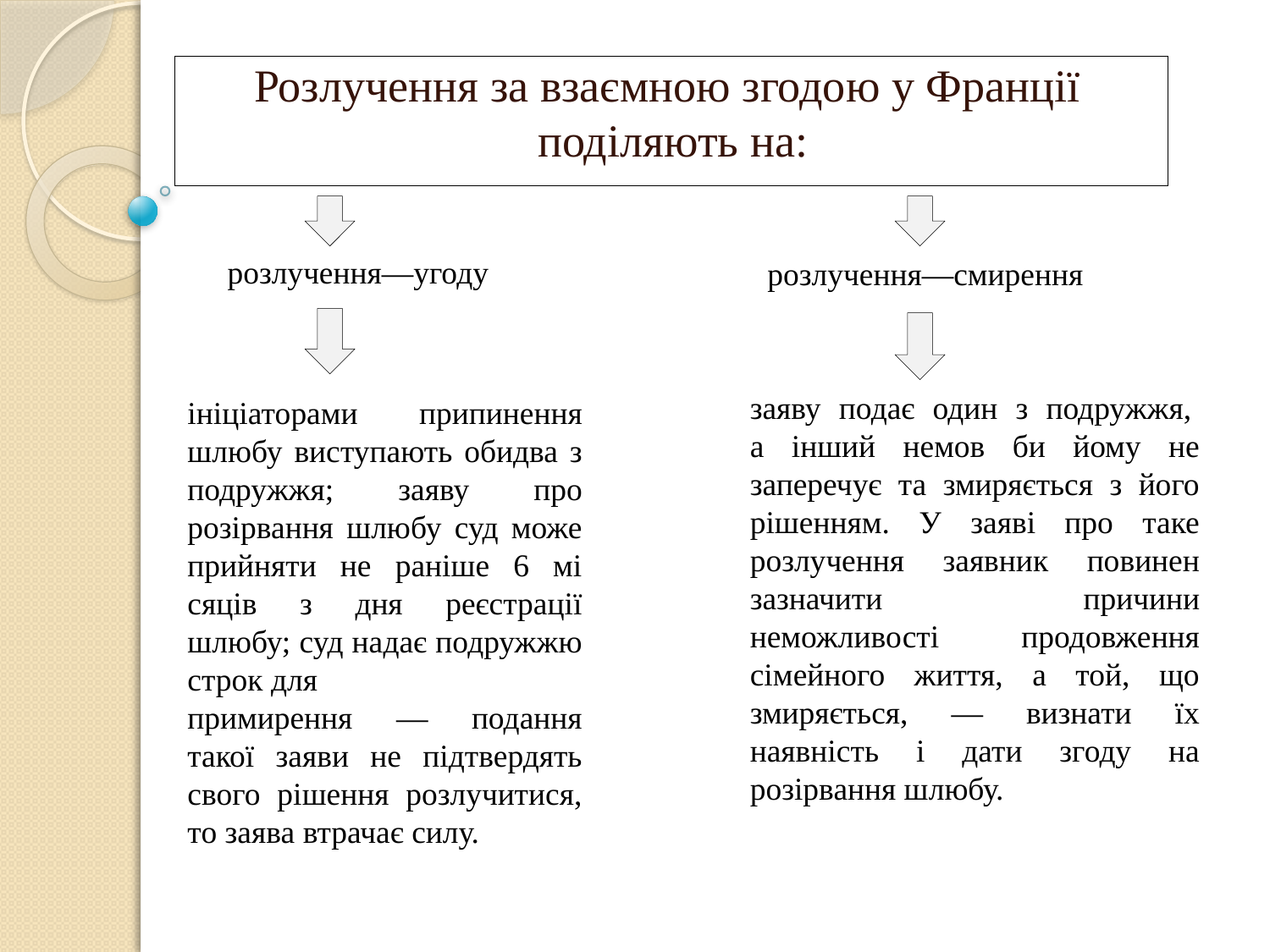

Розлучення за взаємною згодою у Франції  поділяють на:

розлучення—угоду
розлучення—смирення

заяву подає один з подружжя, 
а інший немов би йому не заперечує та змиряється з його рішенням. У заяві про таке розлучення заявник повинен зазначити причини неможливості продовження сімейного життя, а той, що змиряється, — визнати їх наявність і дати згоду на розірвання шлюбу.
ініціа­торами припинення шлюбу виступають обидва з подружжя; заяву про розірвання шлюбу суд може прийняти не раніше 6 мі­сяців з дня реєстрації шлюбу; суд надає подружжю строк для
примирення — подання такої заяви не підтвердять свого рішення розлучитися, то заява втрачає силу.